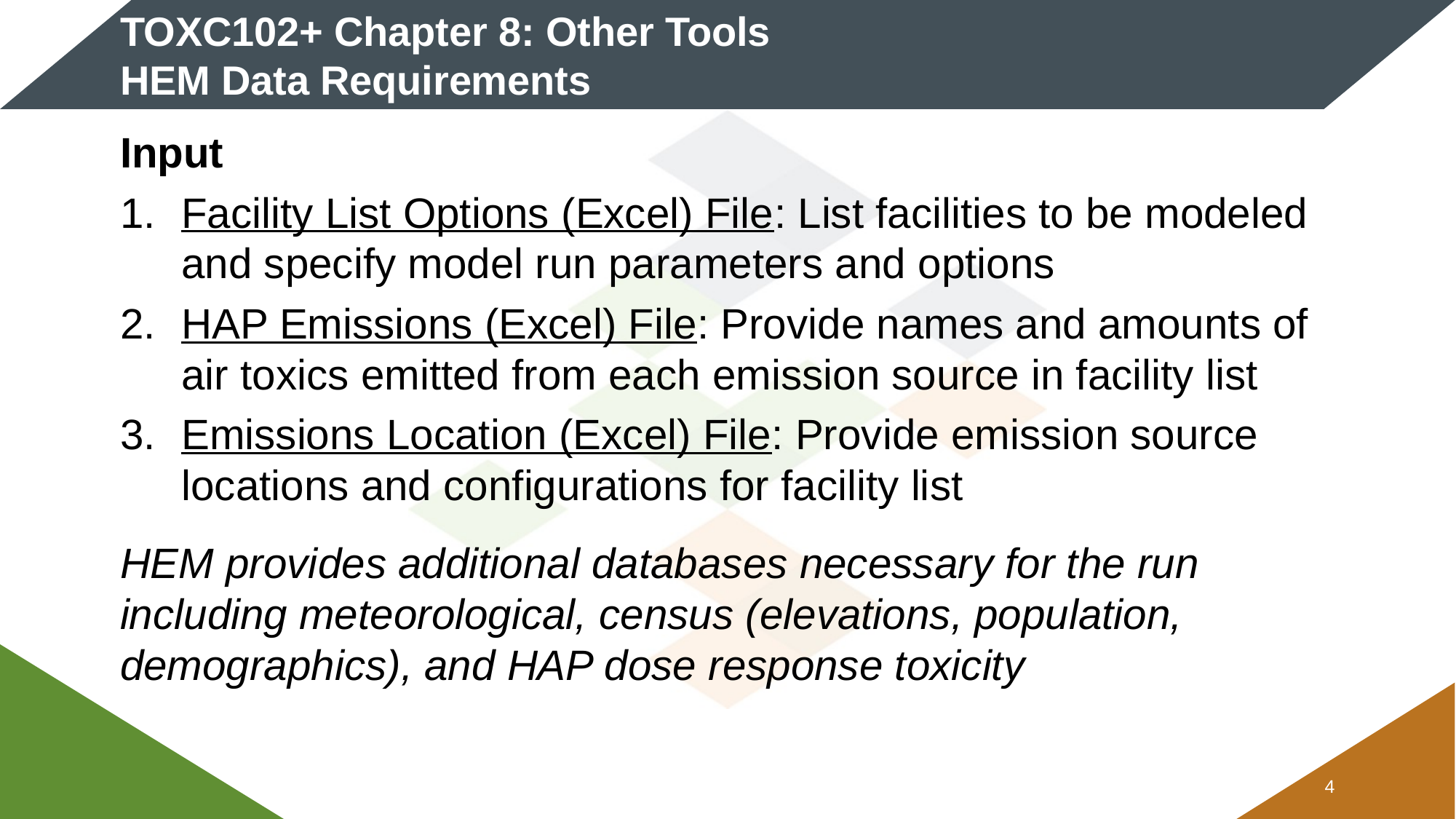

# TOXC102+ Chapter 8: Other Tools HEM Data Requirements
Input
Facility List Options (Excel) File: List facilities to be modeled and specify model run parameters and options
HAP Emissions (Excel) File: Provide names and amounts of air toxics emitted from each emission source in facility list
Emissions Location (Excel) File: Provide emission source locations and configurations for facility list
HEM provides additional databases necessary for the run including meteorological, census (elevations, population, demographics), and HAP dose response toxicity
4